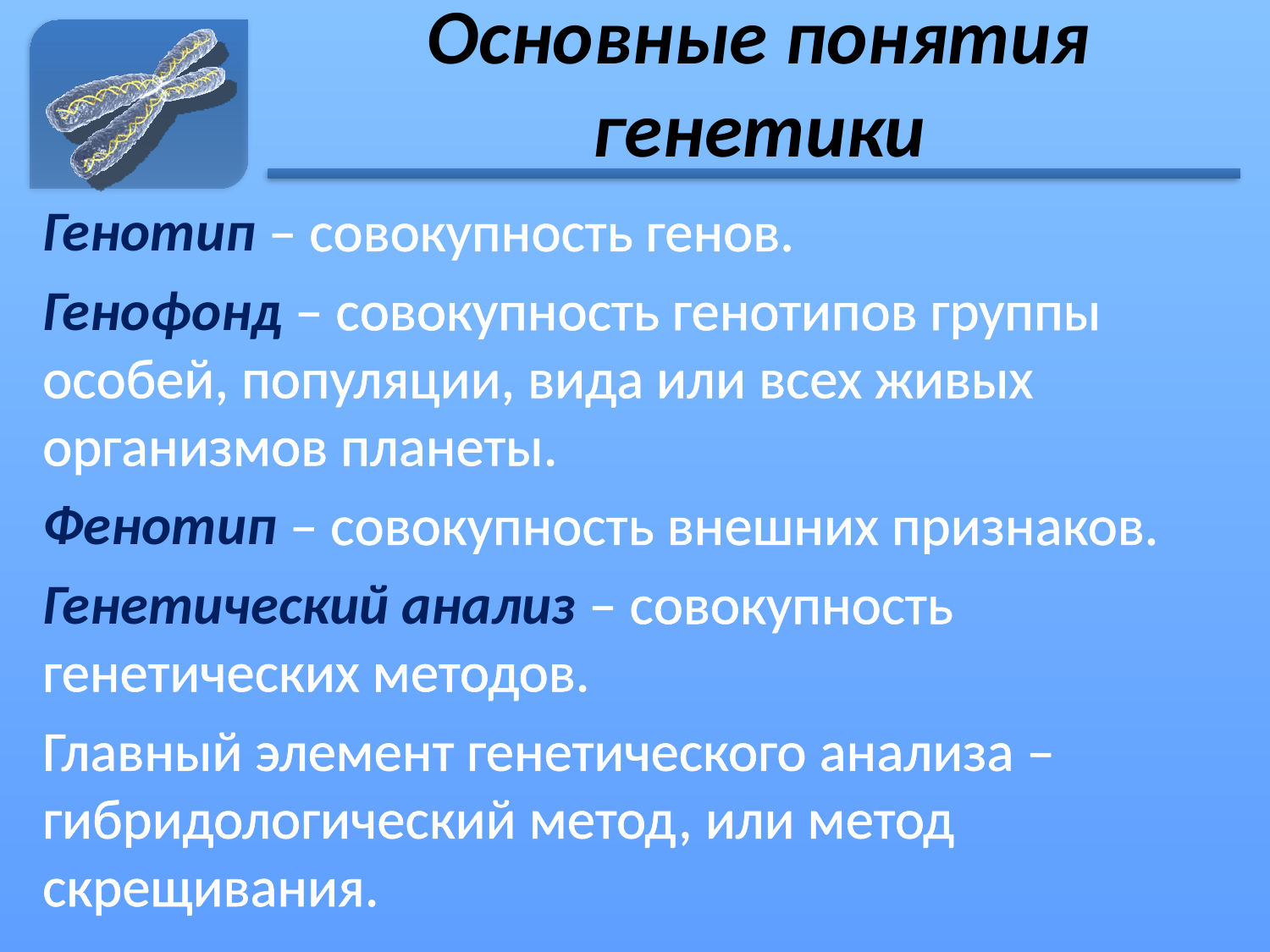

# Основные понятия генетики
Генотип – совокупность генов.
Генофонд – совокупность генотипов группы особей, популяции, вида или всех живых организмов планеты.
Фенотип – совокупность внешних признаков.
Генетический анализ – совокупность генетических методов.
Главный элемент генетического анализа – гибридологический метод, или метод скрещивания.